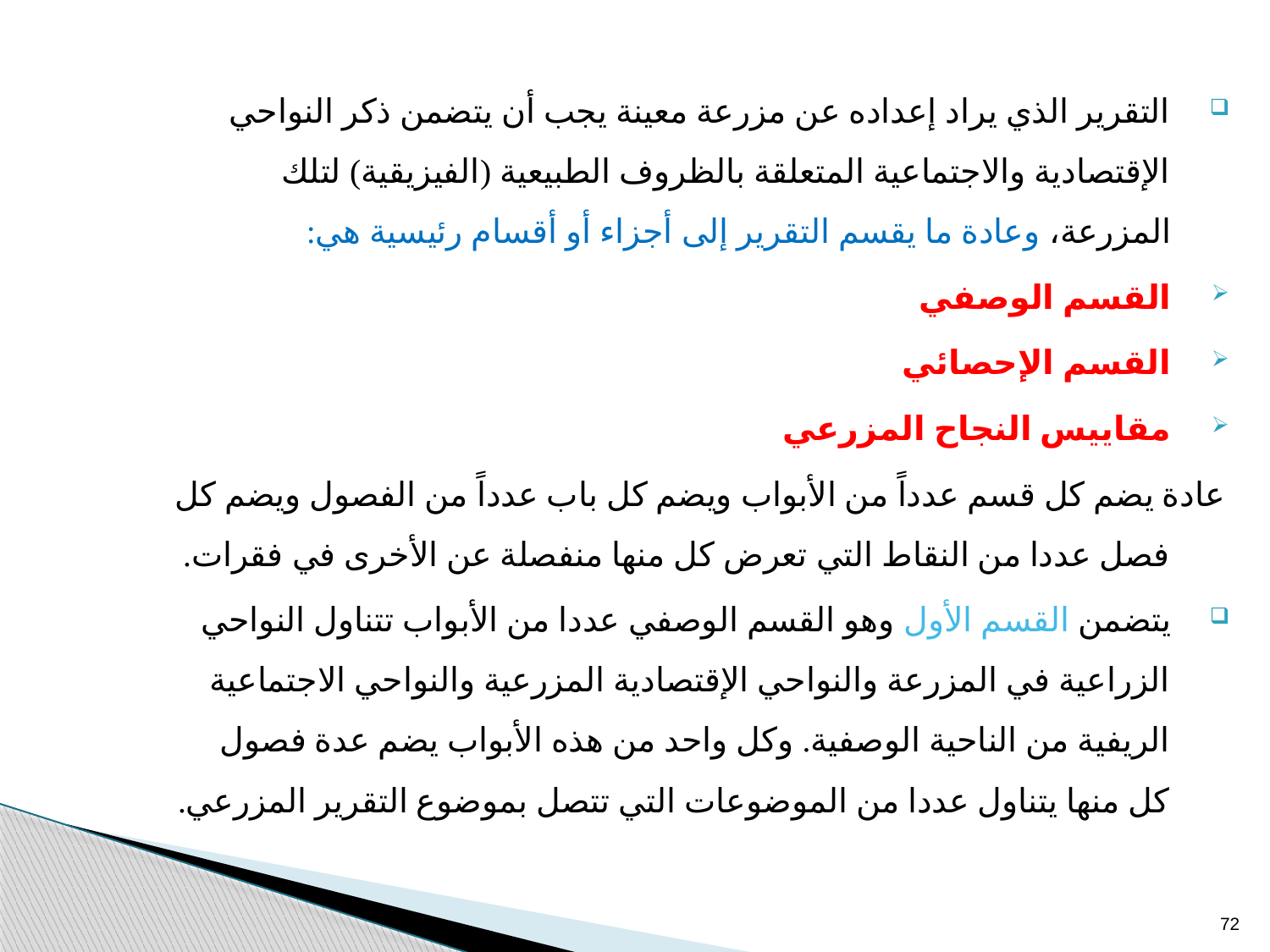

التقرير الذي يراد إعداده عن مزرعة معينة يجب أن يتضمن ذكر النواحي الإقتصادية والاجتماعية المتعلقة بالظروف الطبيعية (الفيزيقية) لتلك المزرعة، وعادة ما يقسم التقرير إلى أجزاء أو أقسام رئيسية هي:
القسم الوصفي
القسم الإحصائي
مقاييس النجاح المزرعي
عادة يضم كل قسم عدداً من الأبواب ويضم كل باب عدداً من الفصول ويضم كل فصل عددا من النقاط التي تعرض كل منها منفصلة عن الأخرى في فقرات.
يتضمن القسم الأول وهو القسم الوصفي عددا من الأبواب تتناول النواحي الزراعية في المزرعة والنواحي الإقتصادية المزرعية والنواحي الاجتماعية الريفية من الناحية الوصفية. وكل واحد من هذه الأبواب يضم عدة فصول كل منها يتناول عددا من الموضوعات التي تتصل بموضوع التقرير المزرعي.

72